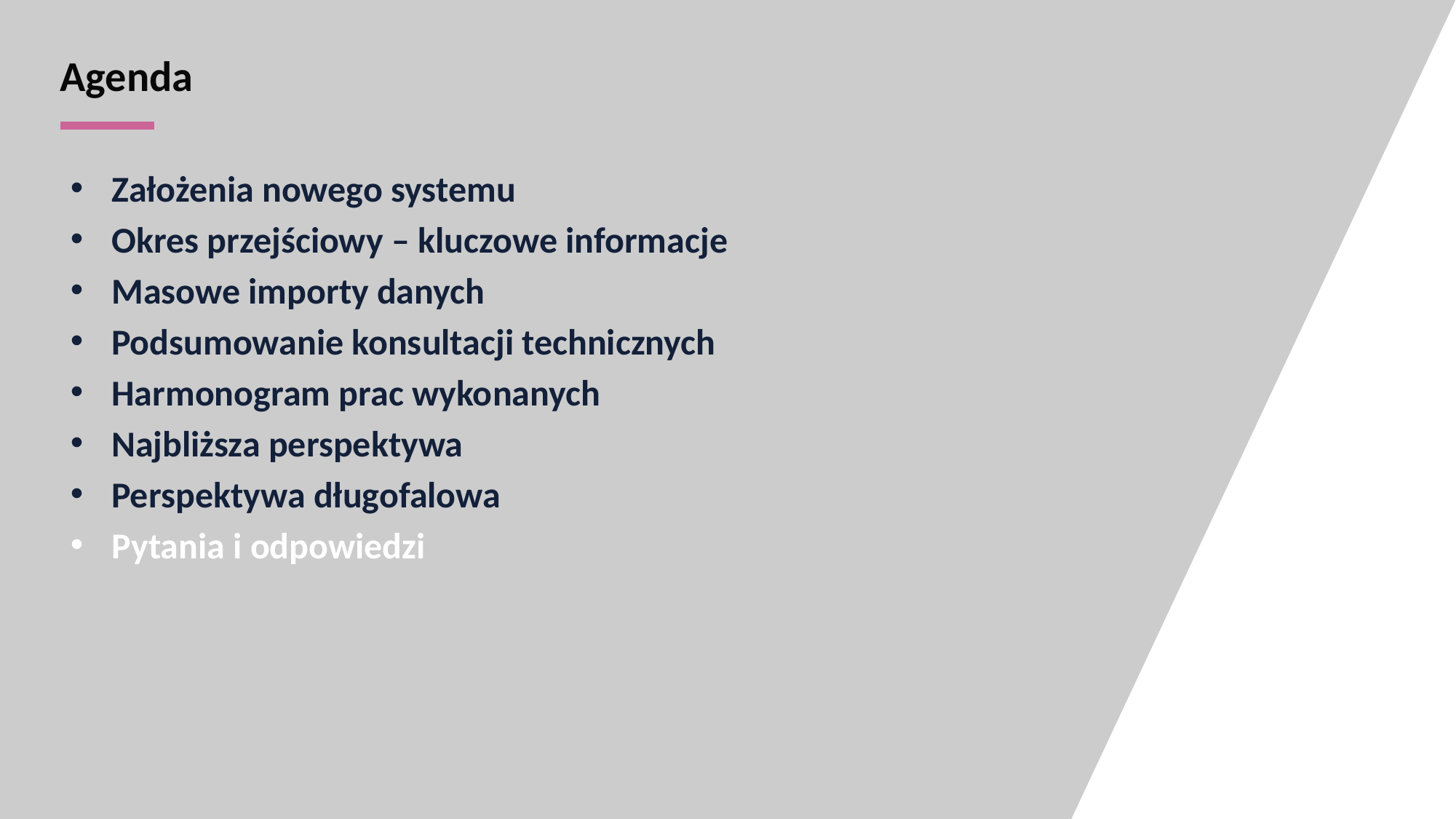

# Agenda
Założenia nowego systemu
Okres przejściowy – kluczowe informacje
Masowe importy danych
Podsumowanie konsultacji technicznych
Harmonogram prac wykonanych
Najbliższa perspektywa
Perspektywa długofalowa
Pytania i odpowiedzi